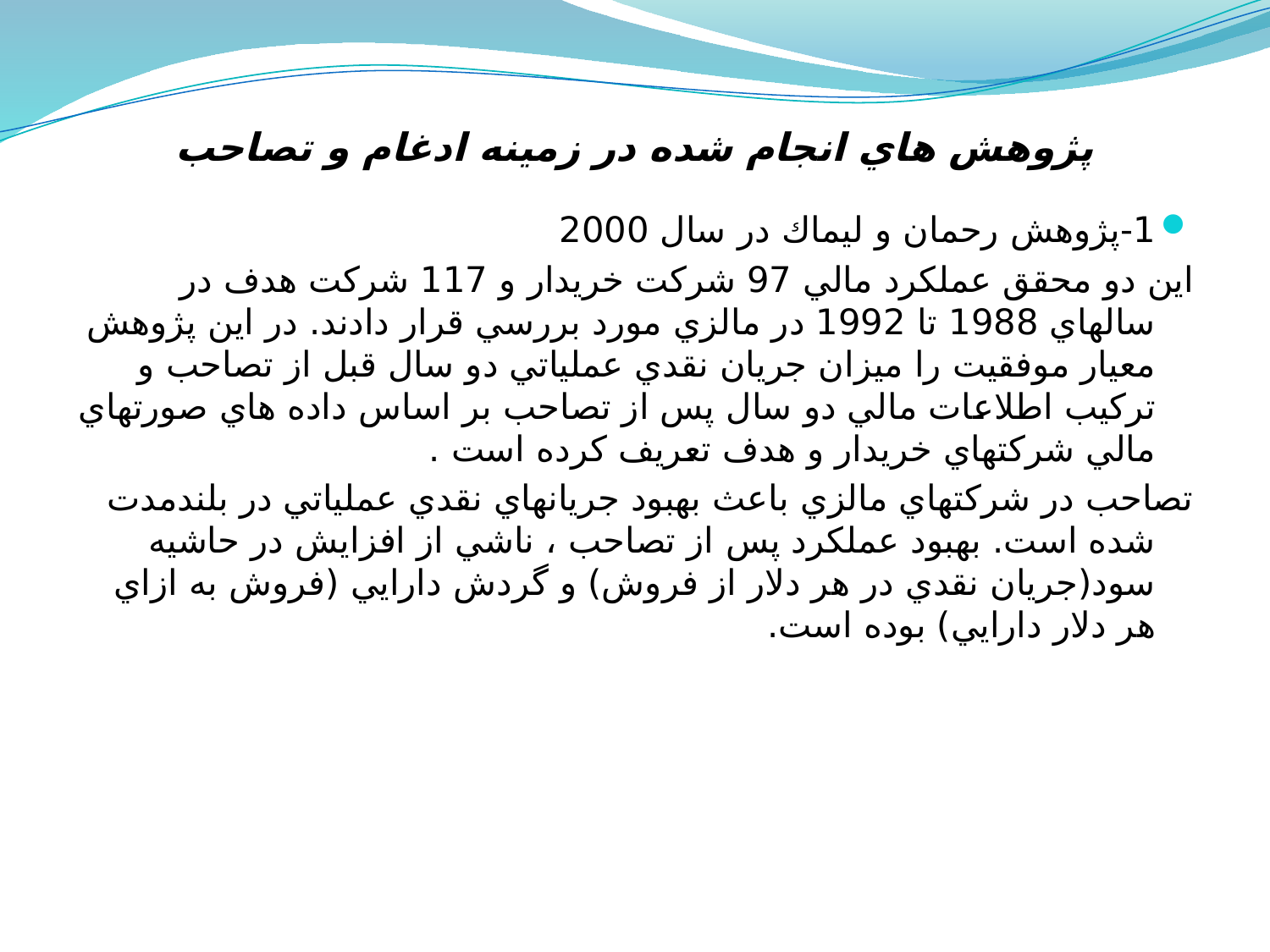

# پژوهش هاي انجام شده در زمينه ادغام و تصاحب
1-پژوهش رحمان و ليماك در سال 2000
اين دو محقق عملكرد مالي 97 شركت خريدار و 117 شركت هدف در سالهاي 1988 تا 1992 در مالزي مورد بررسي قرار دادند. در اين پژوهش معيار موفقيت را ميزان جريان نقدي عملياتي دو سال قبل از تصاحب و تركيب اطلاعات مالي دو سال پس از تصاحب بر اساس داده هاي صورتهاي مالي شركتهاي خريدار و هدف تعريف كرده است .
تصاحب در شركتهاي مالزي باعث بهبود جريانهاي نقدي عملياتي در بلندمدت شده است. بهبود عملكرد پس از تصاحب ، ناشي از افزايش در حاشيه سود(جريان نقدي در هر دلار از فروش) و گردش دارايي (فروش به ازاي هر دلار دارايي) بوده است.